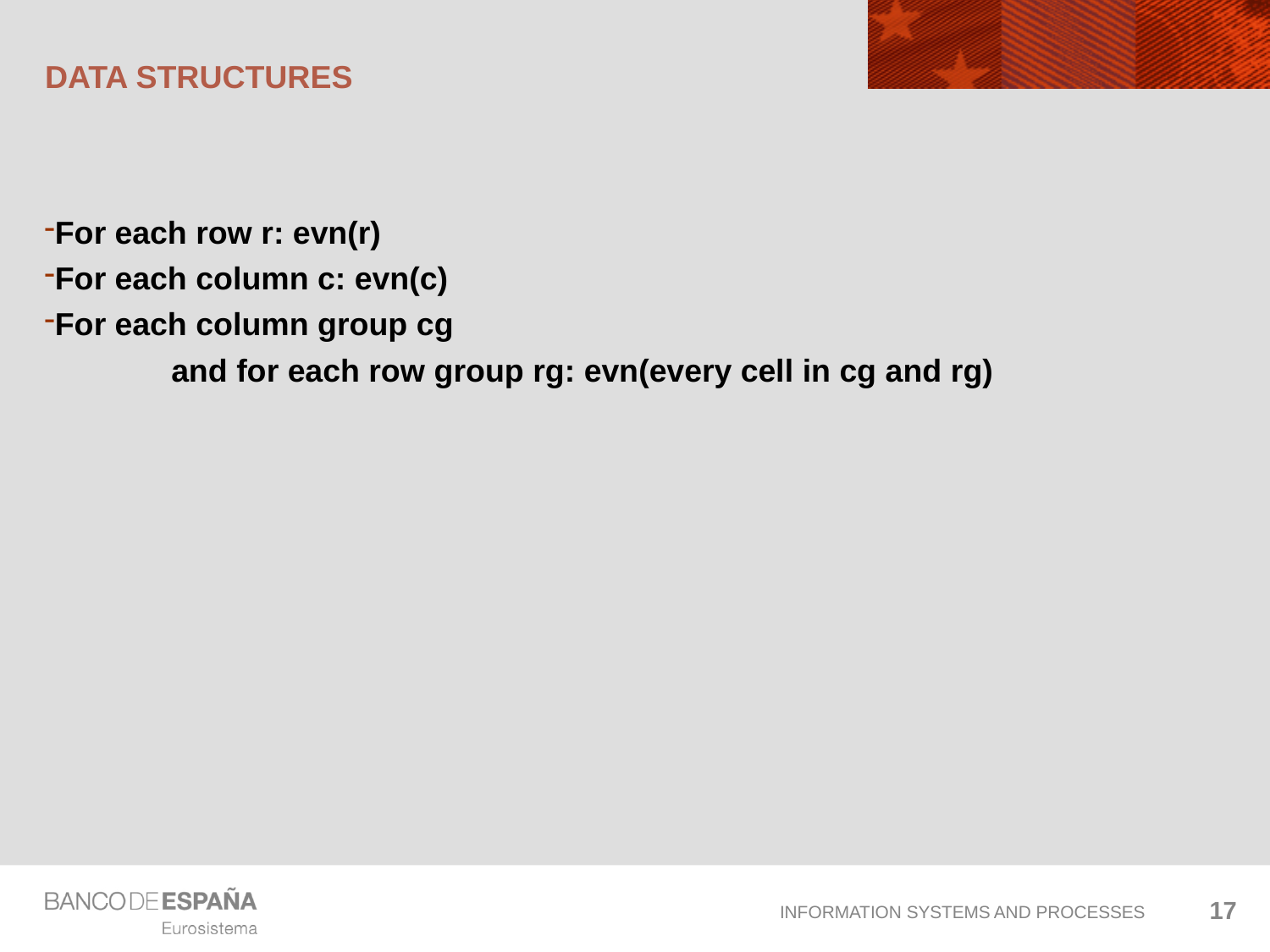

# Data structures
For each row r: evn(r)
For each column c: evn(c)
For each column group cg
	and for each row group rg: evn(every cell in cg and rg)
17